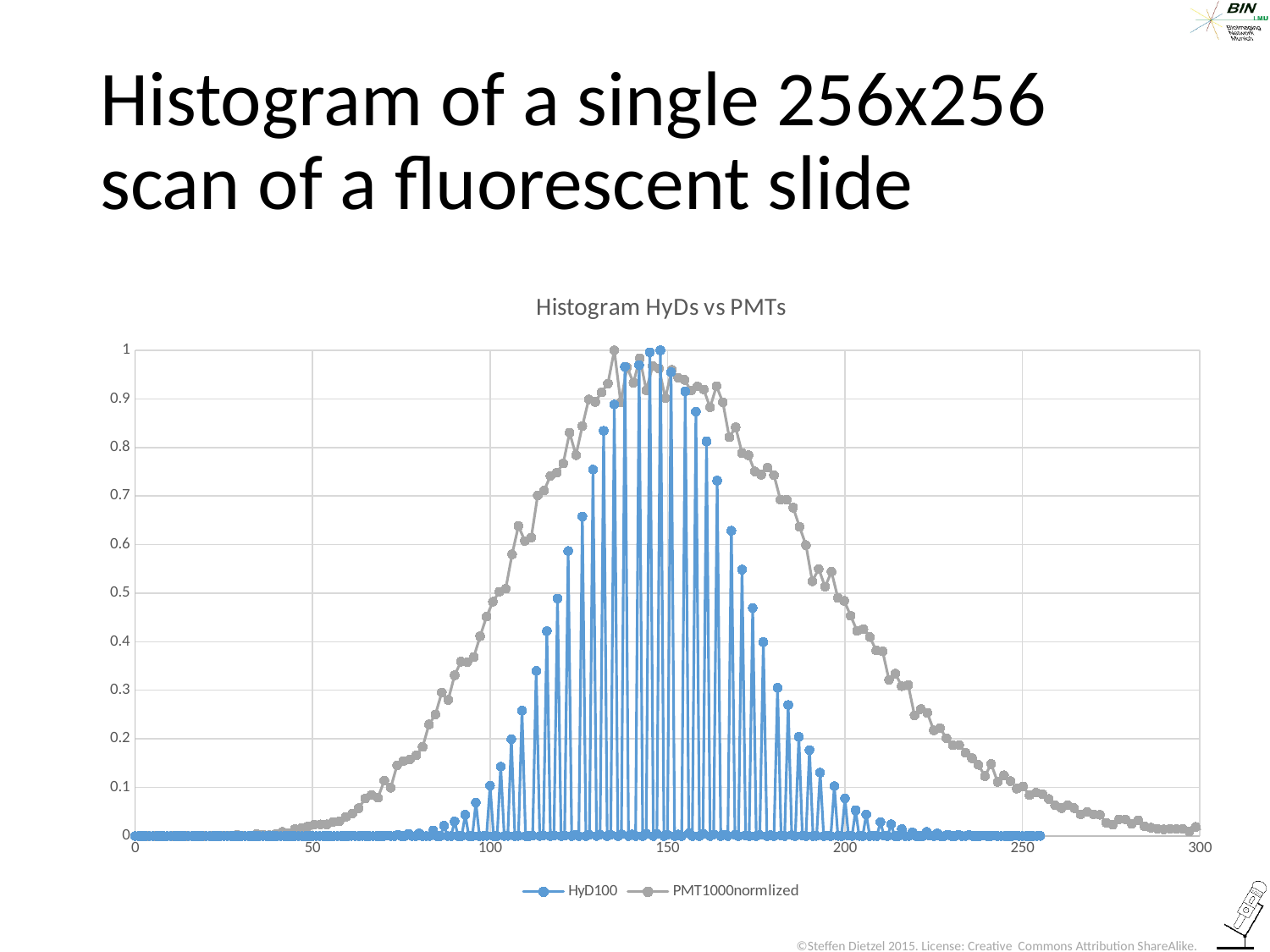

# Histogram of a single 256x256 scan of a fluorescent slide

### Chart: Histogram HyDs vs PMTs

| Category | HyD100 |  |
|---|---|---|